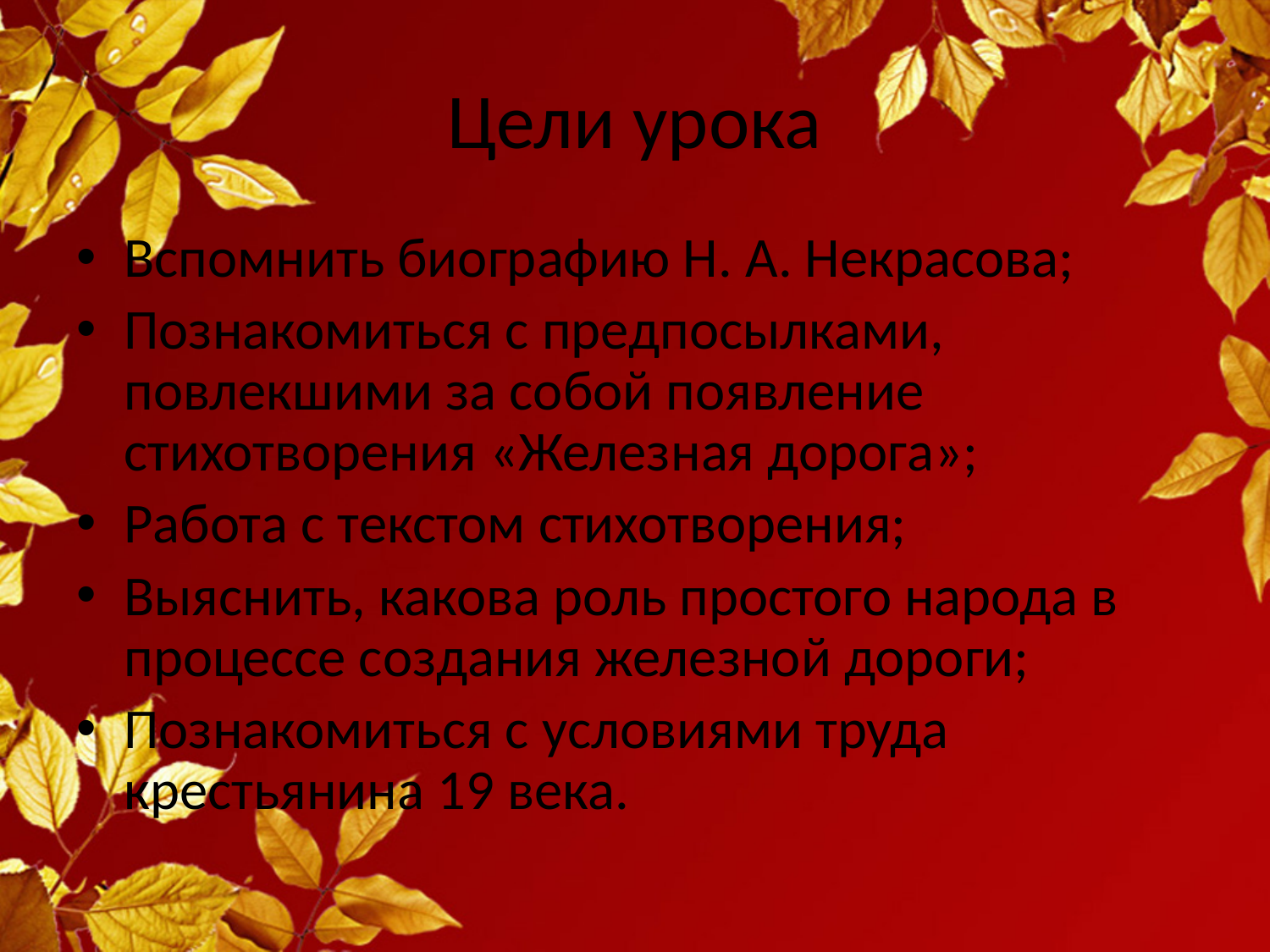

Цели урока
Вспомнить биографию Н. А. Некрасова;
Познакомиться с предпосылками, повлекшими за собой появление стихотворения «Железная дорога»;
Работа с текстом стихотворения;
Выяснить, какова роль простого народа в процессе создания железной дороги;
Познакомиться с условиями труда крестьянина 19 века.